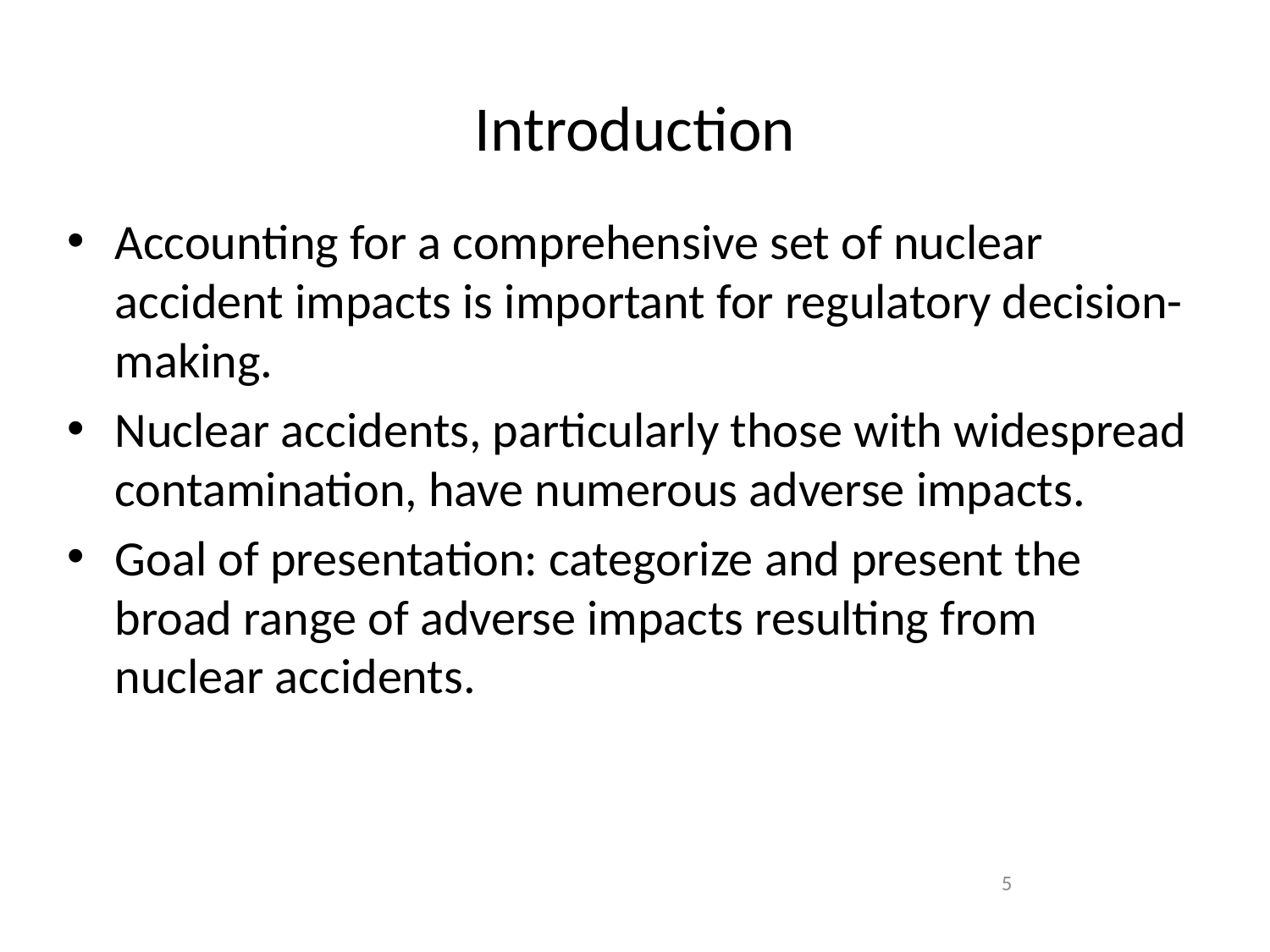

# Introduction
Accounting for a comprehensive set of nuclear accident impacts is important for regulatory decision-making.
Nuclear accidents, particularly those with widespread contamination, have numerous adverse impacts.
Goal of presentation: categorize and present the broad range of adverse impacts resulting from nuclear accidents.

5